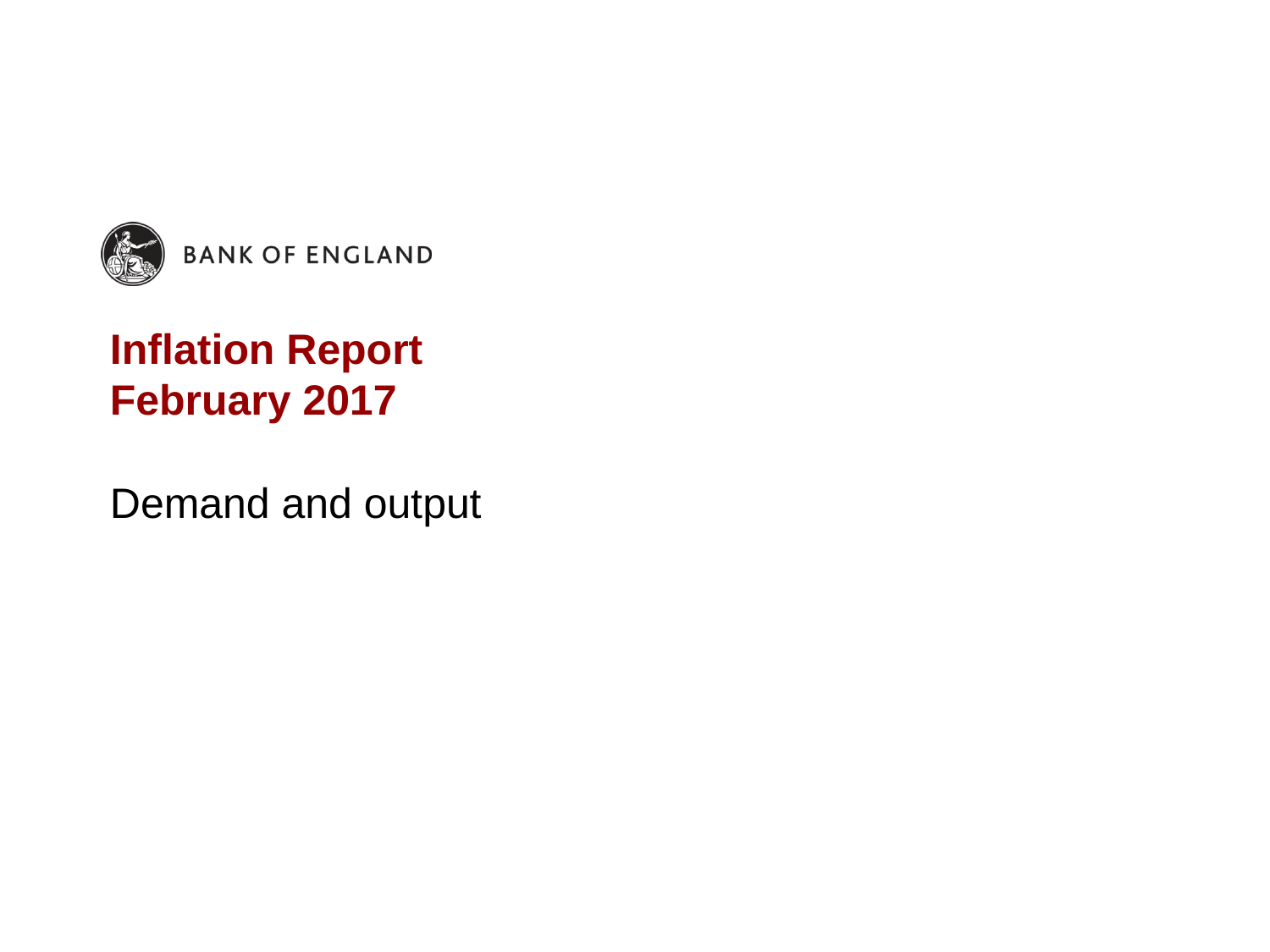

# Inflation Report February 2017
Demand and output